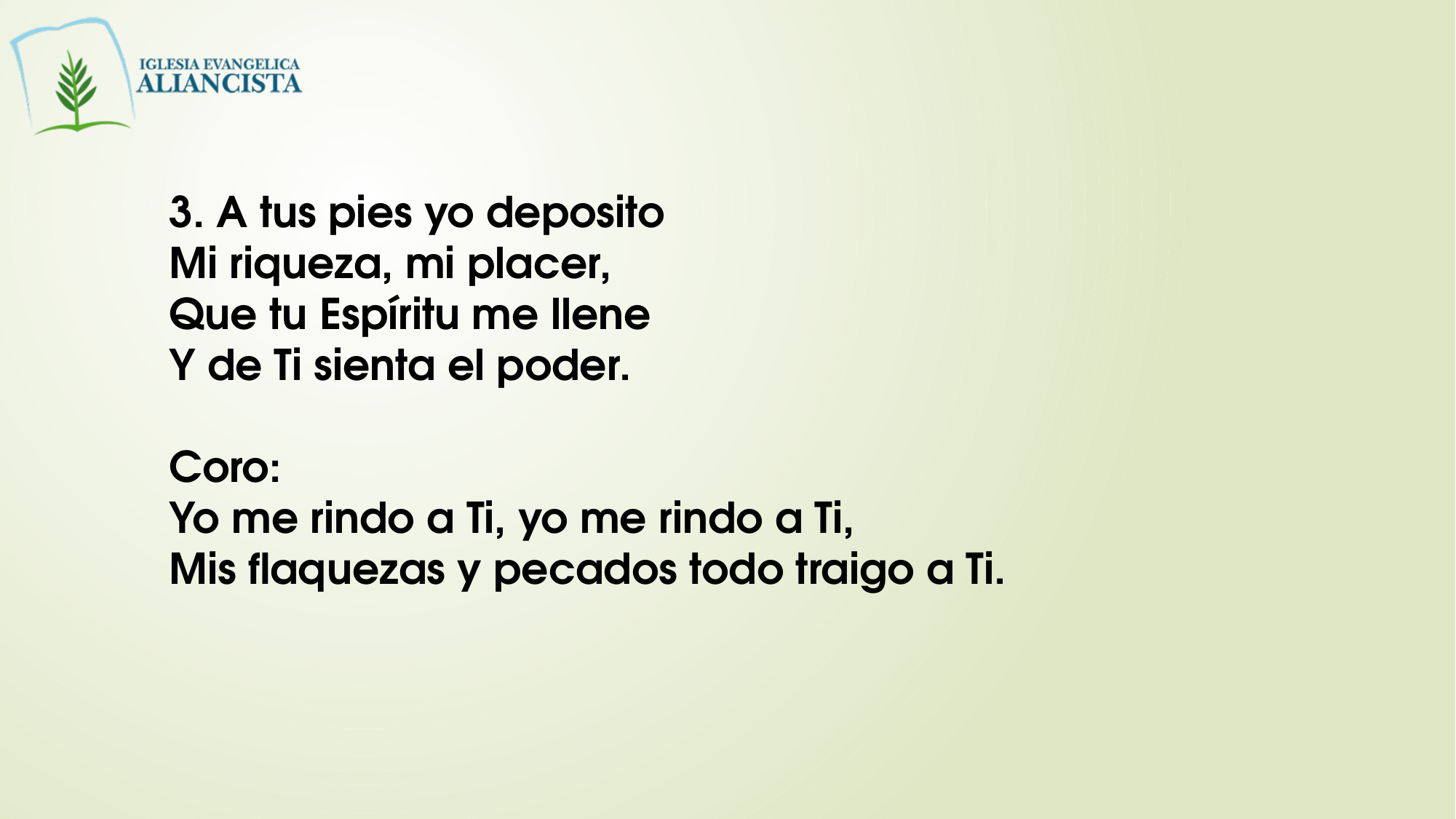

3. A tus pies yo deposito
Mi riqueza, mi placer,
Que tu Espíritu me llene
Y de Ti sienta el poder.

Coro:
Yo me rindo a Ti, yo me rindo a Ti,
Mis flaquezas y pecados todo traigo a Ti.